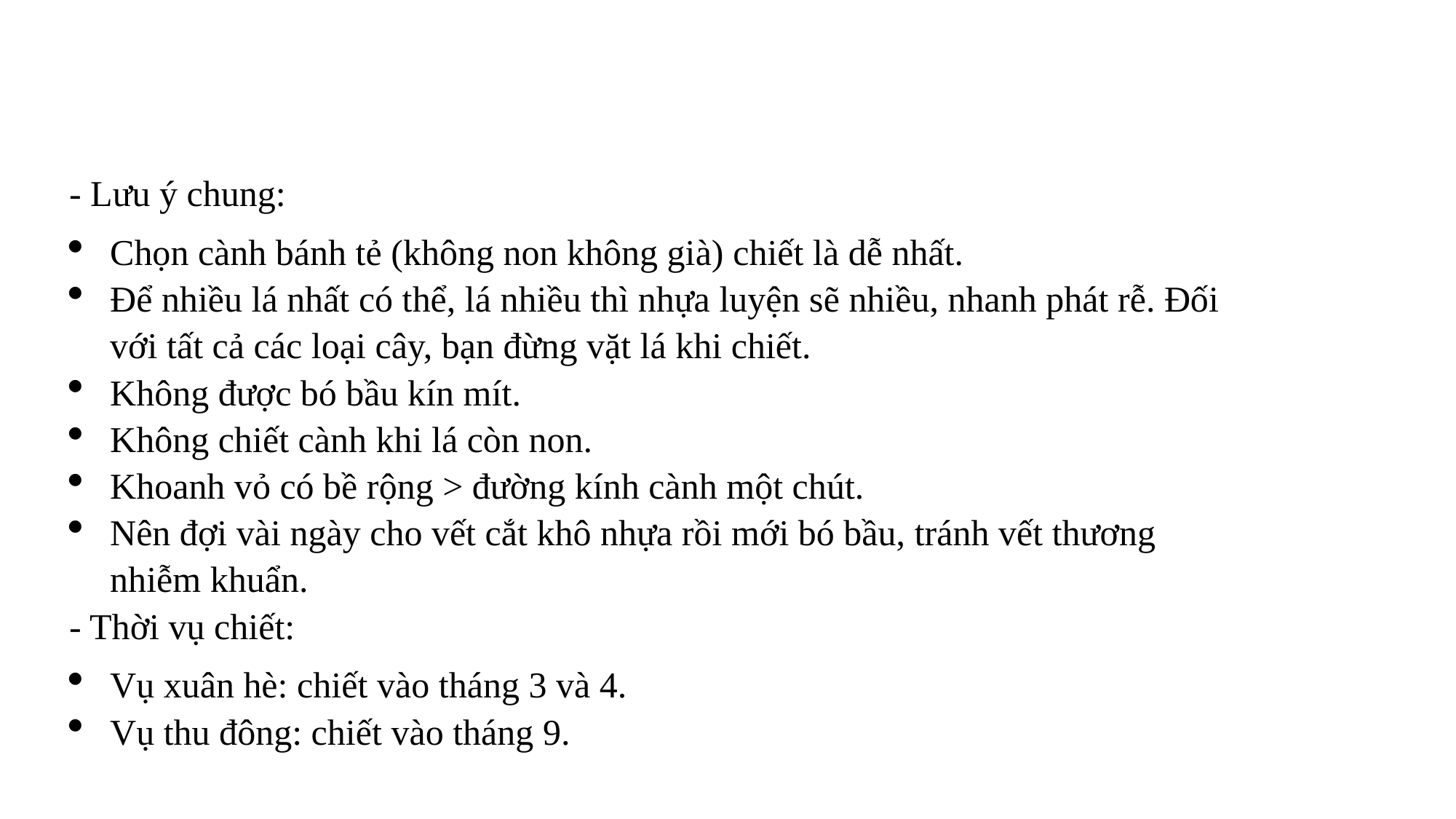

- Lưu ý chung:
Chọn cành bánh tẻ (không non không già) chiết là dễ nhất.
Để nhiều lá nhất có thể, lá nhiều thì nhựa luyện sẽ nhiều, nhanh phát rễ. Đối với tất cả các loại cây, bạn đừng vặt lá khi chiết.
Không được bó bầu kín mít.
Không chiết cành khi lá còn non.
Khoanh vỏ có bề rộng > đường kính cành một chút.
Nên đợi vài ngày cho vết cắt khô nhựa rồi mới bó bầu, tránh vết thương nhiễm khuẩn.
- Thời vụ chiết:
Vụ xuân hè: chiết vào tháng 3 và 4.
Vụ thu đông: chiết vào tháng 9.